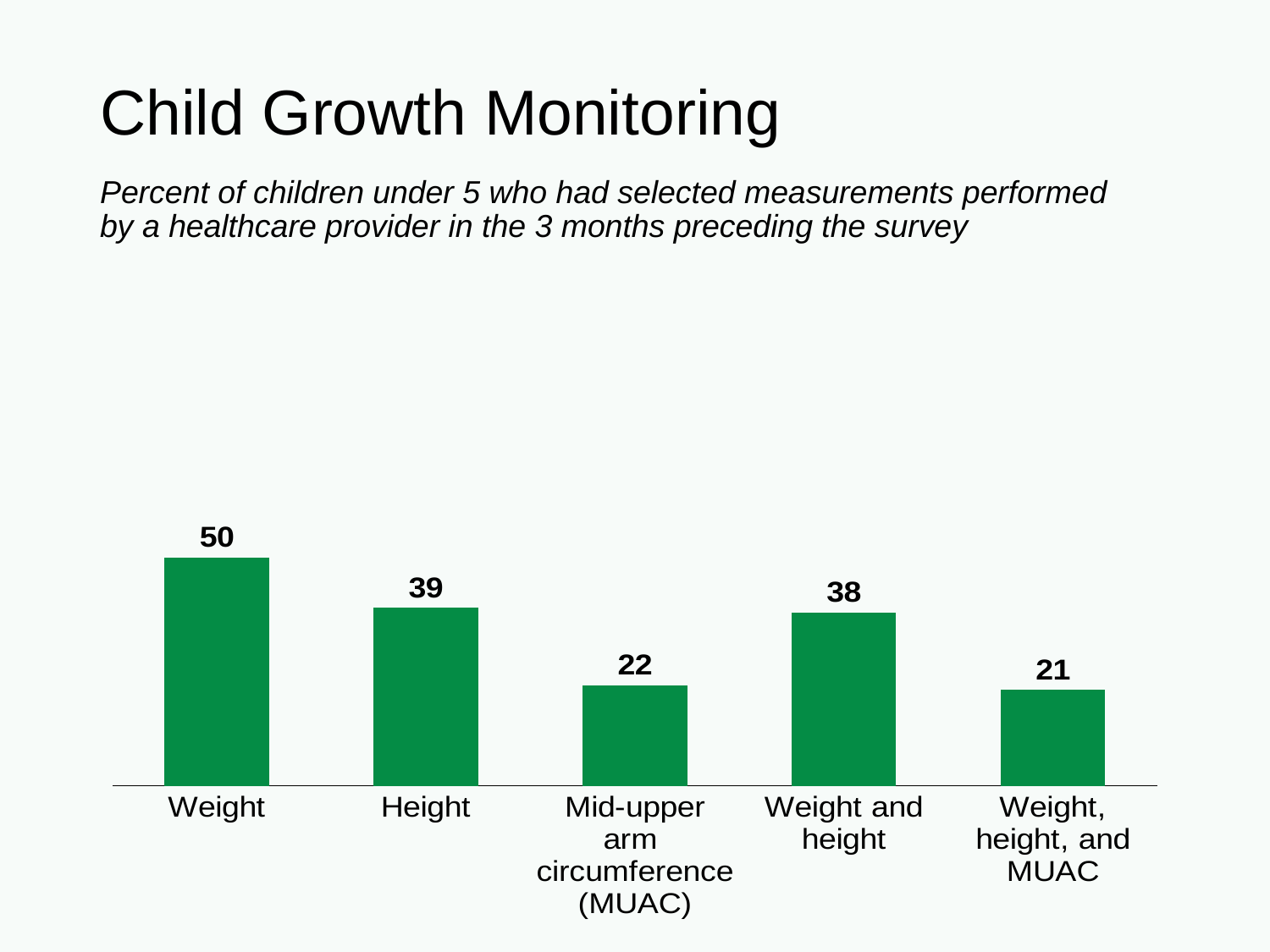

# Child Growth Monitoring
Percent of children under 5 who had selected measurements performed by a healthcare provider in the 3 months preceding the survey

### Chart

| Category | Weight |
|---|---|
| Weight | 50.0 |
| Height | 39.0 |
| Mid-upper arm
circumference (MUAC) | 22.0 |
| Weight and
height | 38.0 |
| Weight, height, and MUAC | 21.0 |